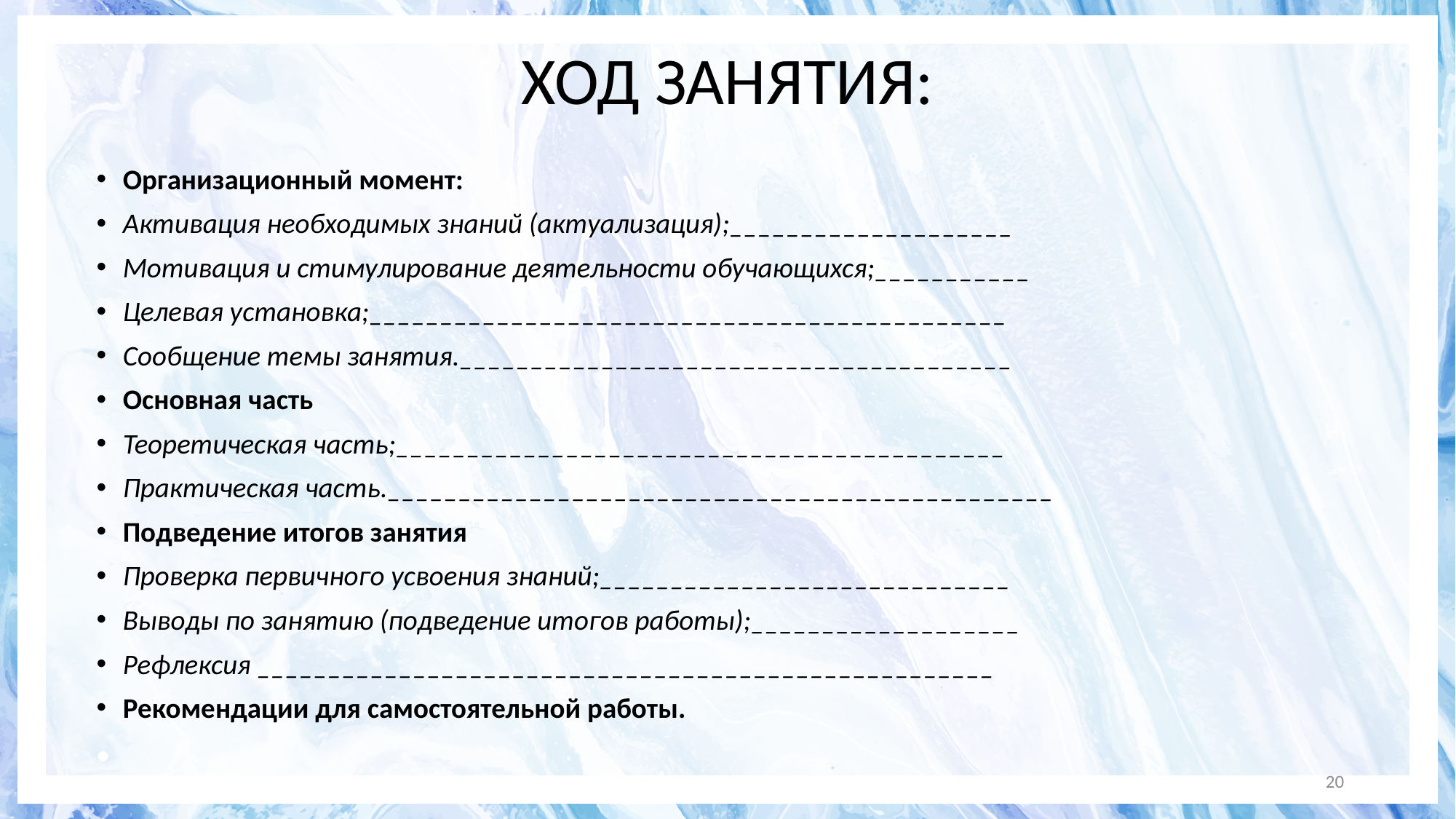

# ХОД ЗАНЯТИЯ:
Организационный момент:
Активация необходимых знаний (актуализация);____________________
Мотивация и стимулирование деятельности обучающихся;___________
Целевая установка;_____________________________________________
Сообщение темы занятия._______________________________________
Основная часть
Теоретическая часть;___________________________________________
Практическая часть._______________________________________________
Подведение итогов занятия
Проверка первичного усвоения знаний;_____________________________
Выводы по занятию (подведение итогов работы);___________________
Рефлексия ____________________________________________________
Рекомендации для самостоятельной работы.

20